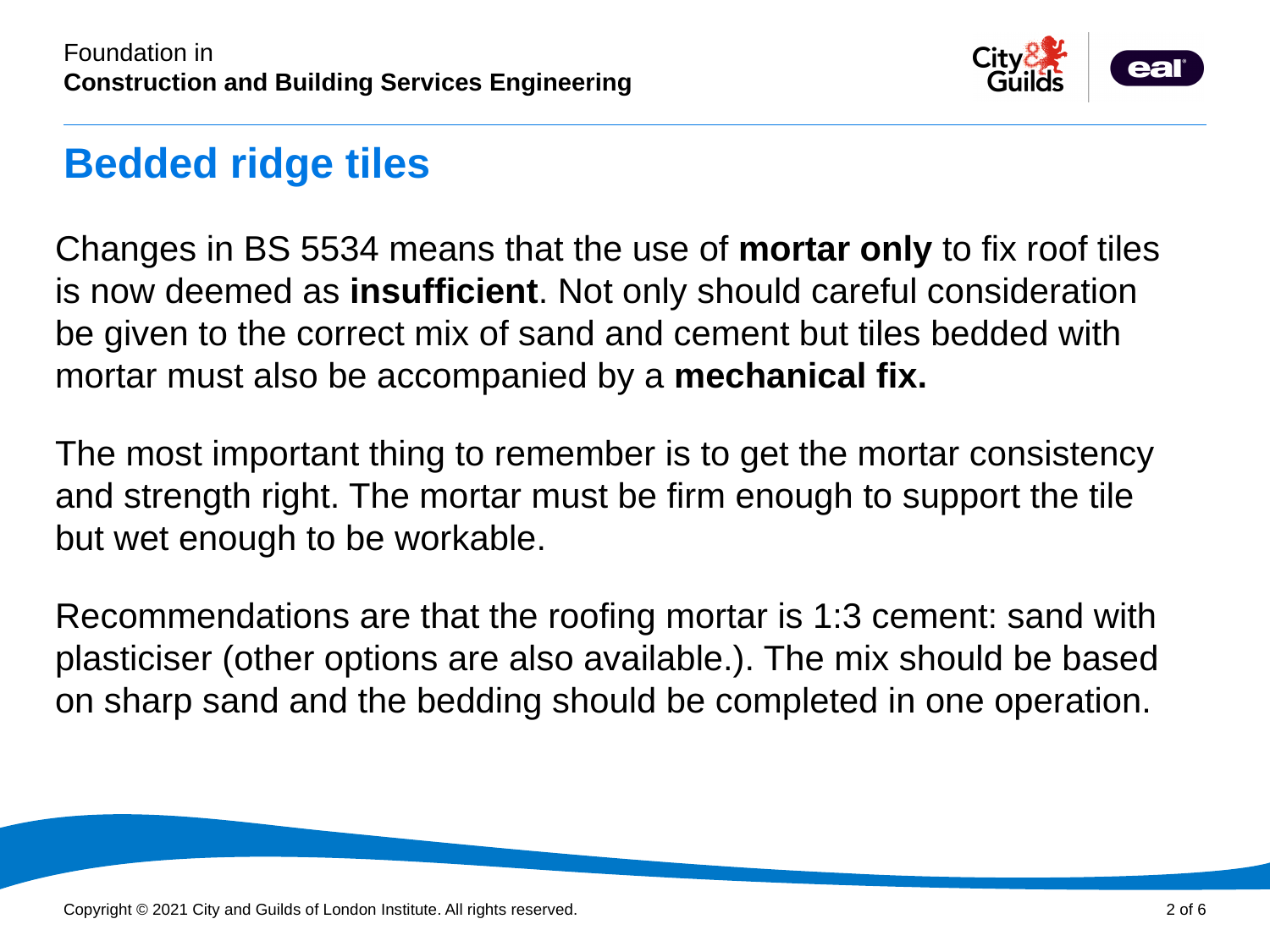

# Bedded ridge tiles
Changes in BS 5534 means that the use of mortar only to fix roof tiles is now deemed as insufficient. Not only should careful consideration be given to the correct mix of sand and cement but tiles bedded with mortar must also be accompanied by a mechanical fix.
The most important thing to remember is to get the mortar consistency and strength right. The mortar must be firm enough to support the tile but wet enough to be workable.
Recommendations are that the roofing mortar is 1:3 cement: sand with plasticiser (other options are also available.). The mix should be based on sharp sand and the bedding should be completed in one operation.